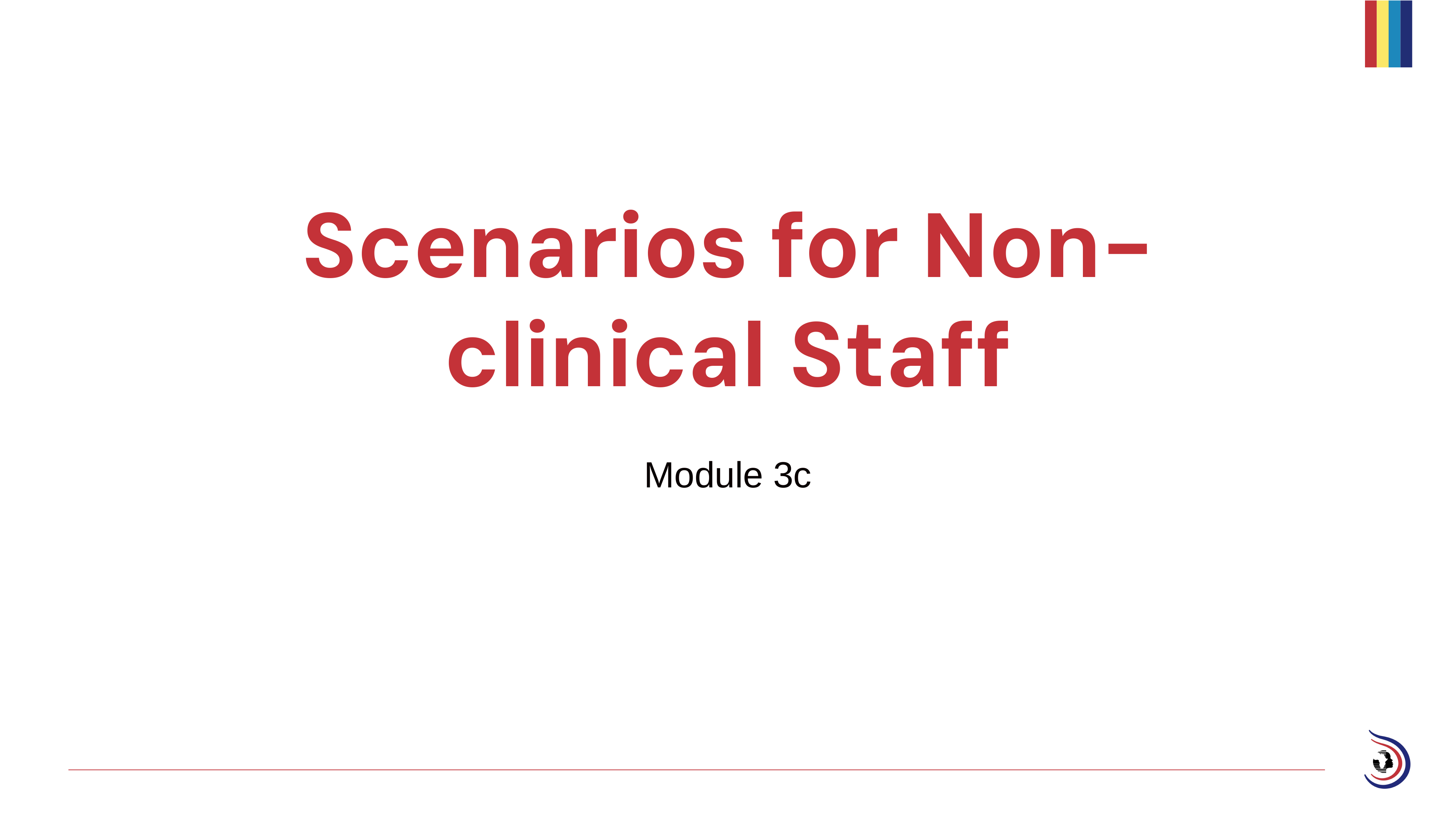

# Scenarios for Non-clinical Staff
Module 3c